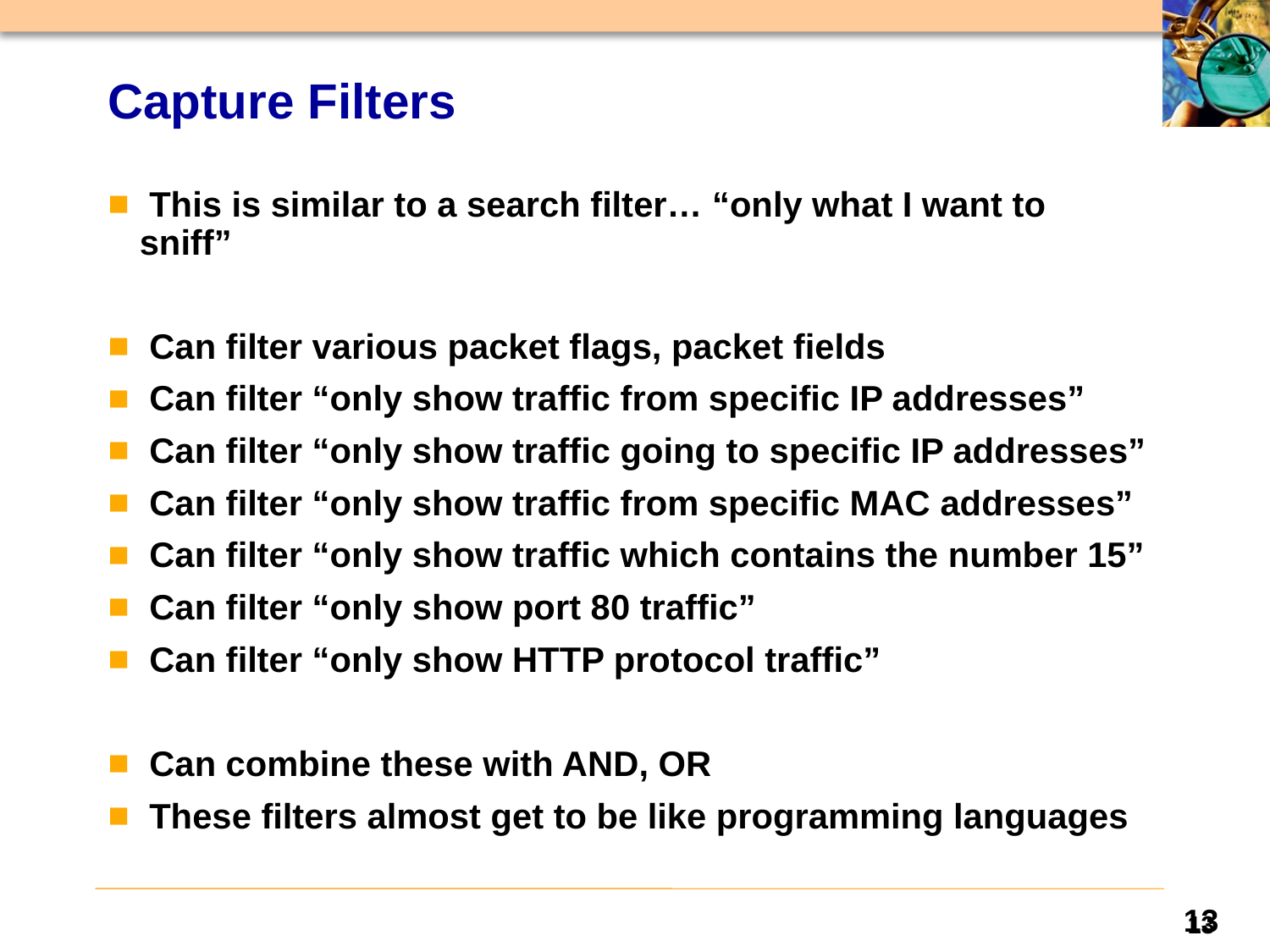

# Capture Filters
 This is similar to a search filter… “only what I want to sniff”

 Can filter various packet flags, packet fields
 Can filter “only show traffic from specific IP addresses”
 Can filter “only show traffic going to specific IP addresses”
 Can filter “only show traffic from specific MAC addresses”
 Can filter “only show traffic which contains the number 15”
 Can filter “only show port 80 traffic”
 Can filter “only show HTTP protocol traffic”

 Can combine these with AND, OR
 These filters almost get to be like programming languages
13